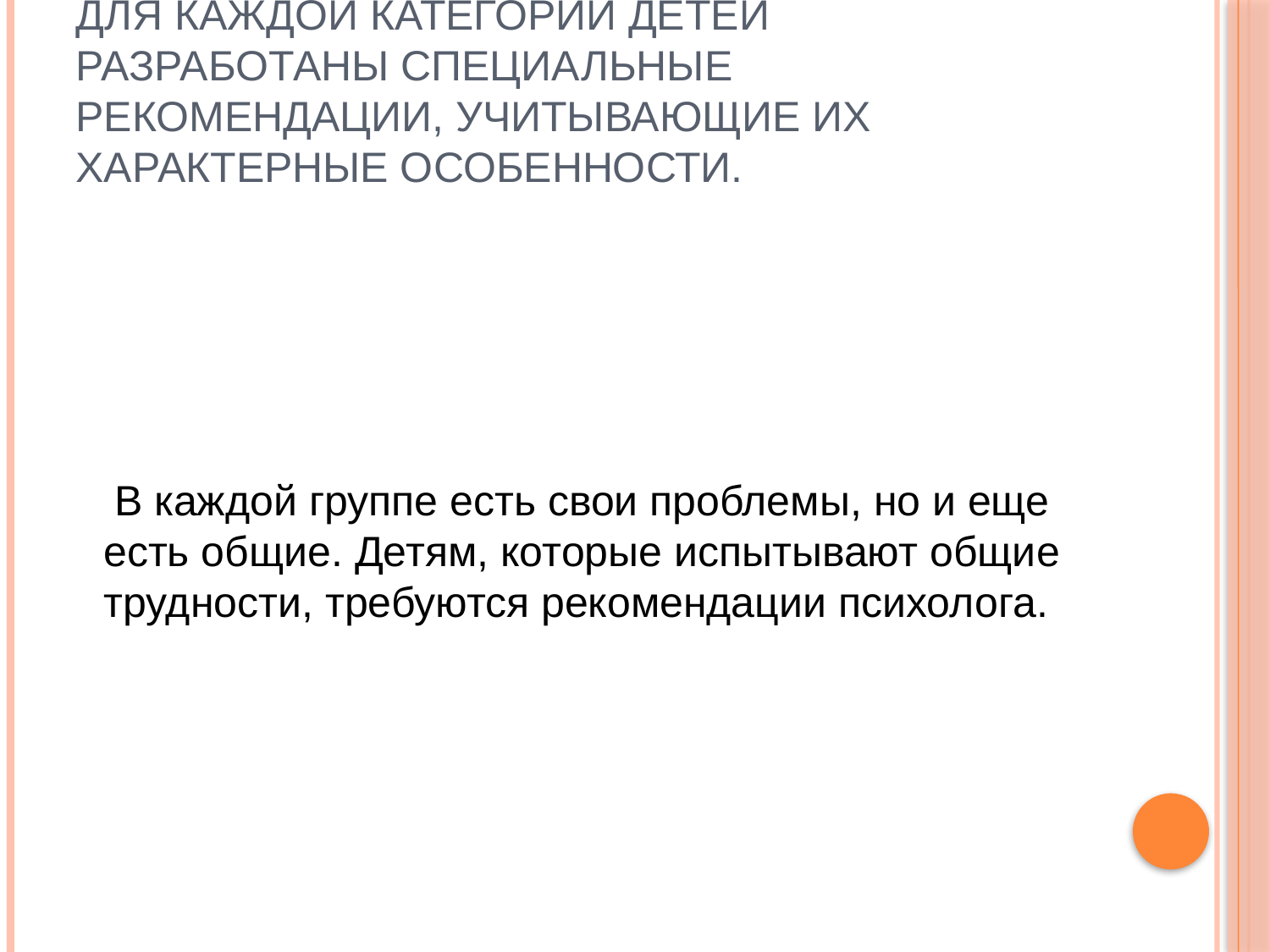

# Для каждой категории детей разработаны специальные рекомендации, учитывающие их характерные особенности.

В каждой группе есть свои проблемы, но и еще есть общие. Детям, которые испытывают общие трудности, требуются рекомендации психолога.